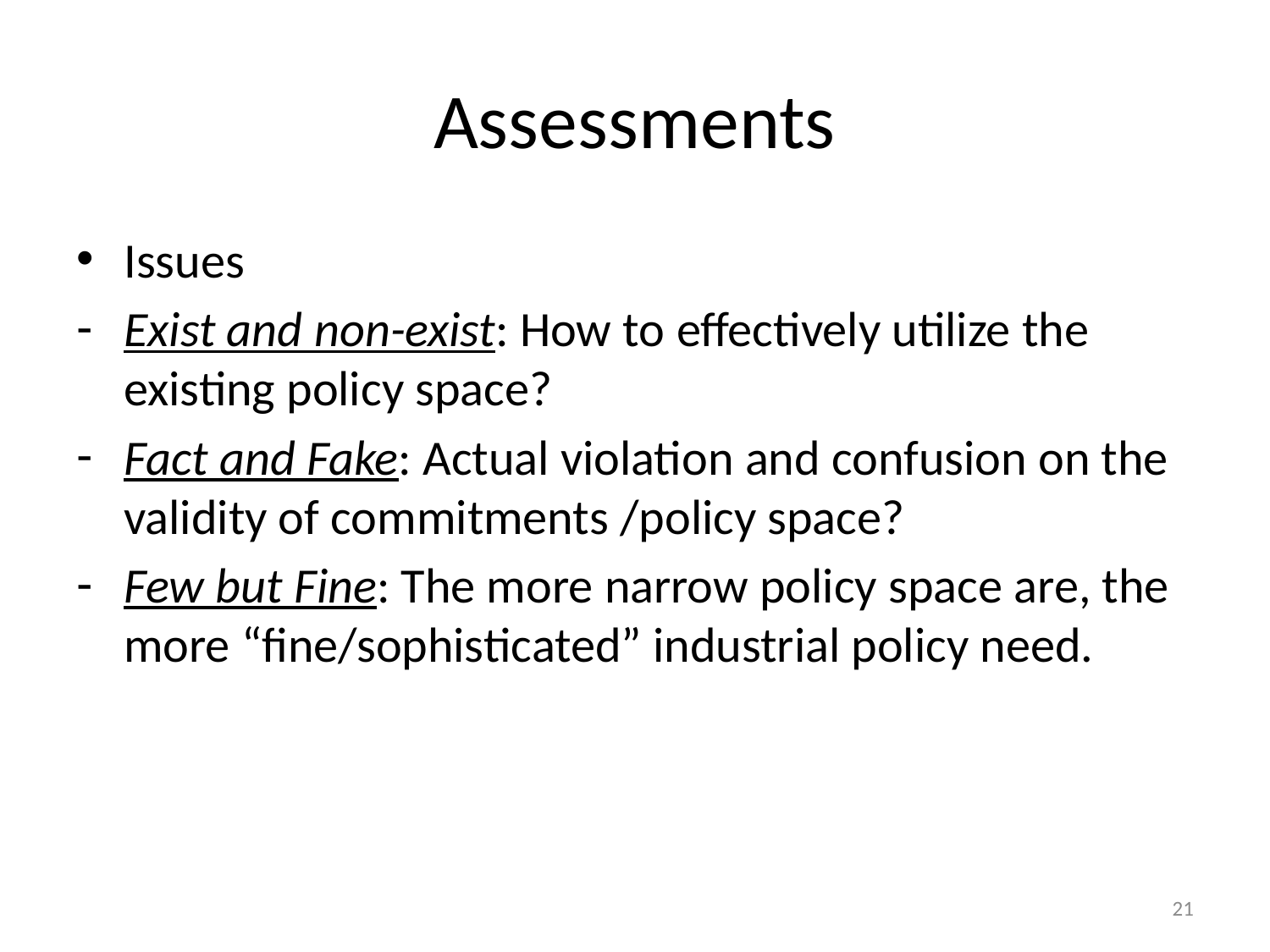

# Assessments

Issues
Exist and non-exist: How to effectively utilize the existing policy space?
Fact and Fake: Actual violation and confusion on the validity of commitments /policy space?
Few but Fine: The more narrow policy space are, the more “fine/sophisticated” industrial policy need.

21